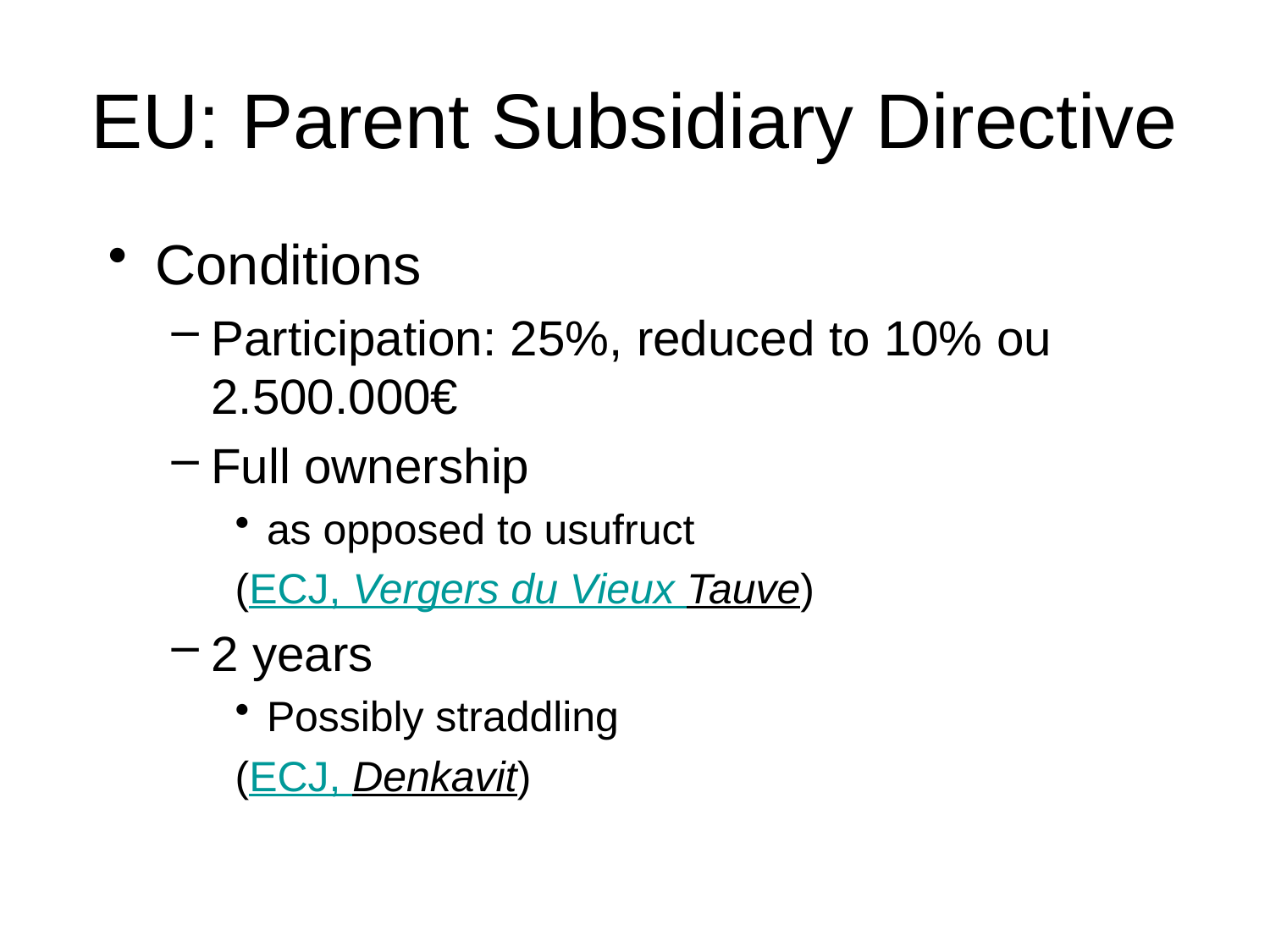

# EU: Parent Subsidiary Directive
Conditions
Participation: 25%, reduced to 10% ou 2.500.000€
Full ownership
as opposed to usufruct
(ECJ, Vergers du Vieux Tauve)
2 years
Possibly straddling
(ECJ, Denkavit)